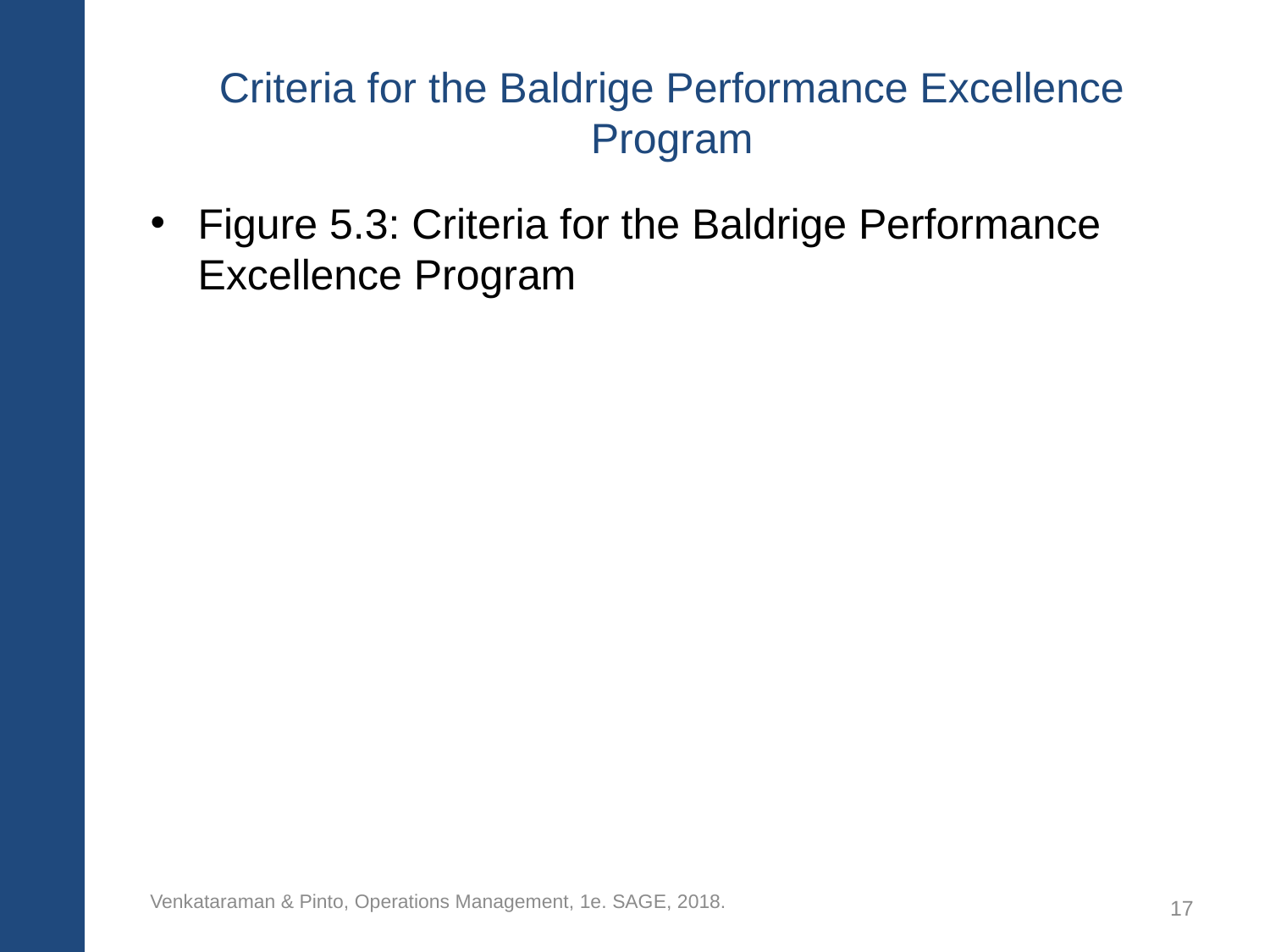

# Criteria for the Baldrige Performance Excellence Program
Figure 5.3: Criteria for the Baldrige Performance Excellence Program
Venkataraman & Pinto, Operations Management, 1e. SAGE, 2018.
17